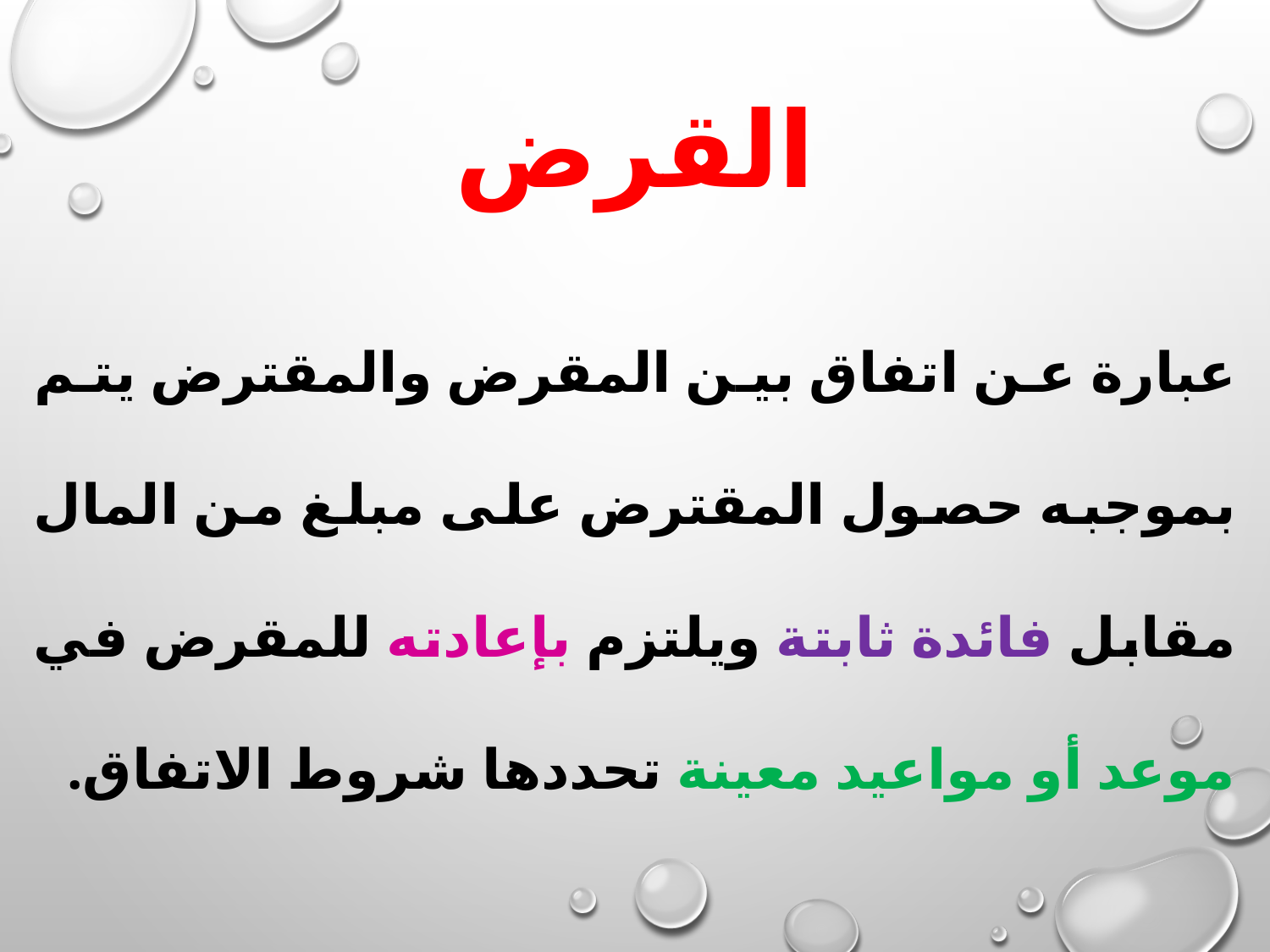

# القرض
عبارة عن اتفاق بين المقرض والمقترض يتم بموجبه حصول المقترض على مبلغ من المال مقابل فائدة ثابتة ويلتزم بإعادته للمقرض في موعد أو مواعيد معينة تحددها شروط الاتفاق.